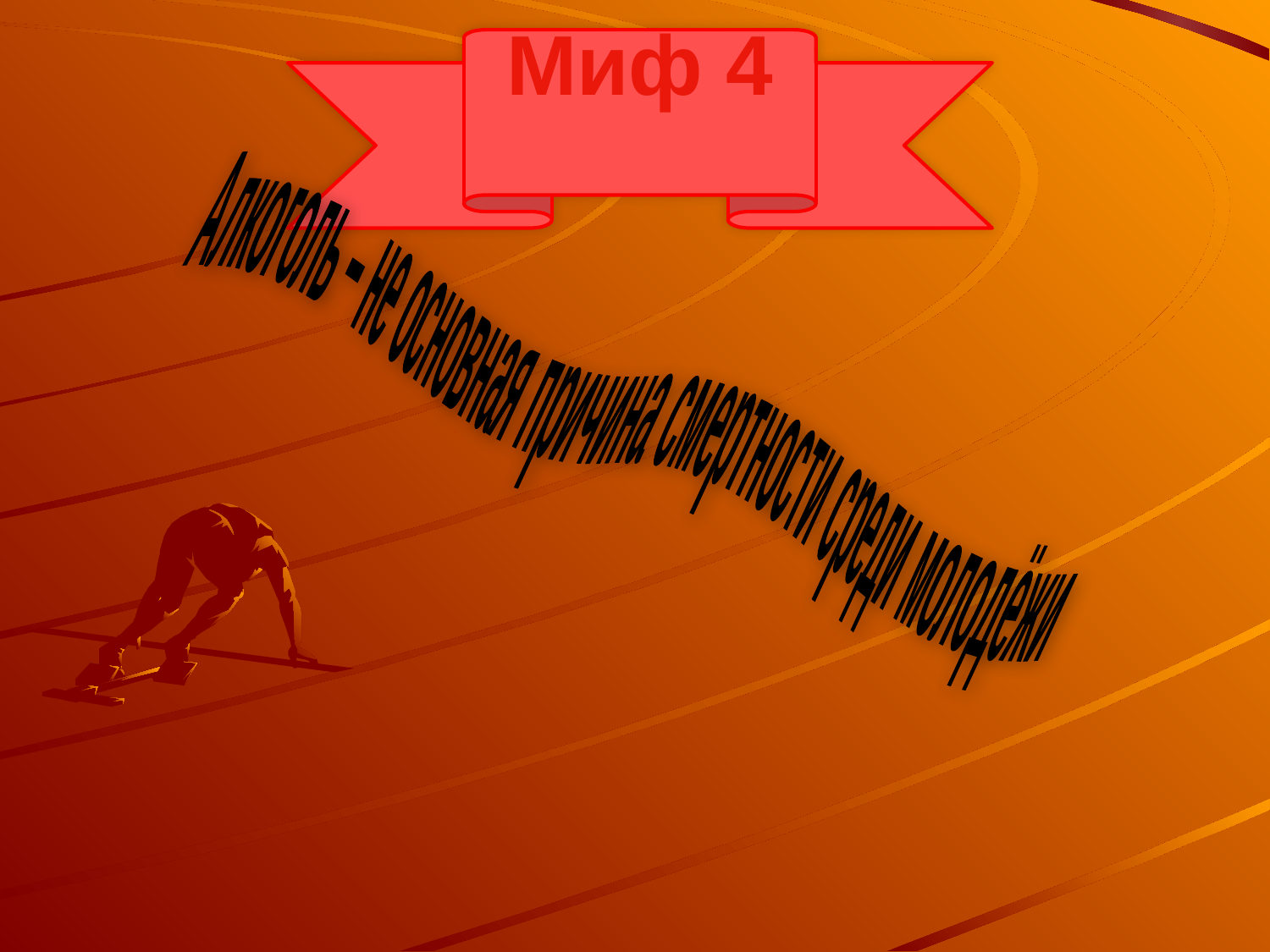

Миф 4

Алкоголь – не основная причина смертности среди молодёжи